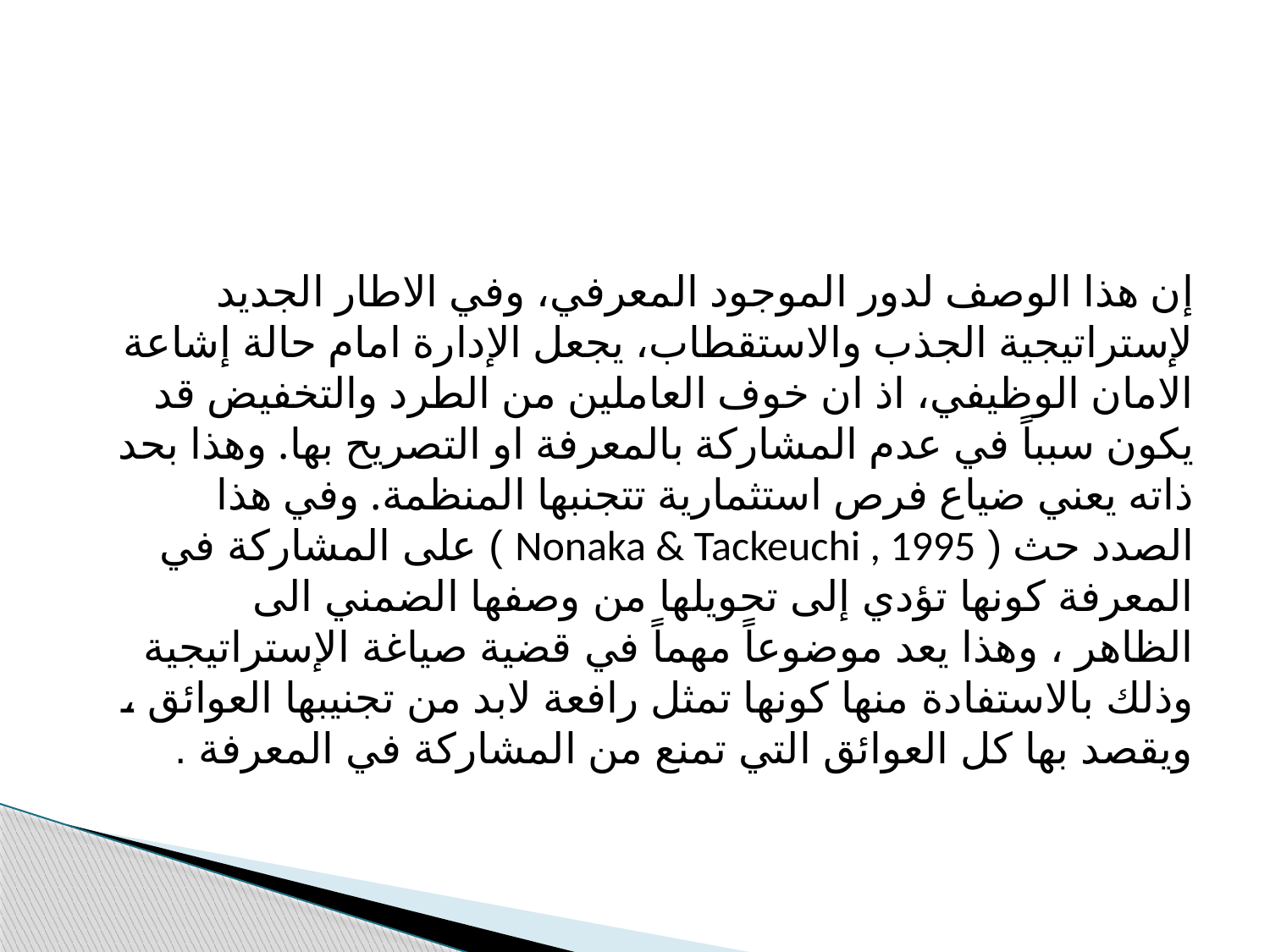

إن هذا الوصف لدور الموجود المعرفي، وفي الاطار الجديد لإستراتيجية الجذب والاستقطاب، يجعل الإدارة امام حالة إشاعة الامان الوظيفي، اذ ان خوف العاملين من الطرد والتخفيض قد يكون سبباً في عدم المشاركة بالمعرفة او التصريح بها. وهذا بحد ذاته يعني ضياع فرص استثمارية تتجنبها المنظمة. وفي هذا الصدد حث ( Nonaka & Tackeuchi , 1995 ) على المشاركة في المعرفة كونها تؤدي إلى تحويلها من وصفها الضمني الى الظاهر ، وهذا يعد موضوعاً مهماً في قضية صياغة الإستراتيجية وذلك بالاستفادة منها كونها تمثل رافعة لابد من تجنيبها العوائق ، ويقصد بها كل العوائق التي تمنع من المشاركة في المعرفة .